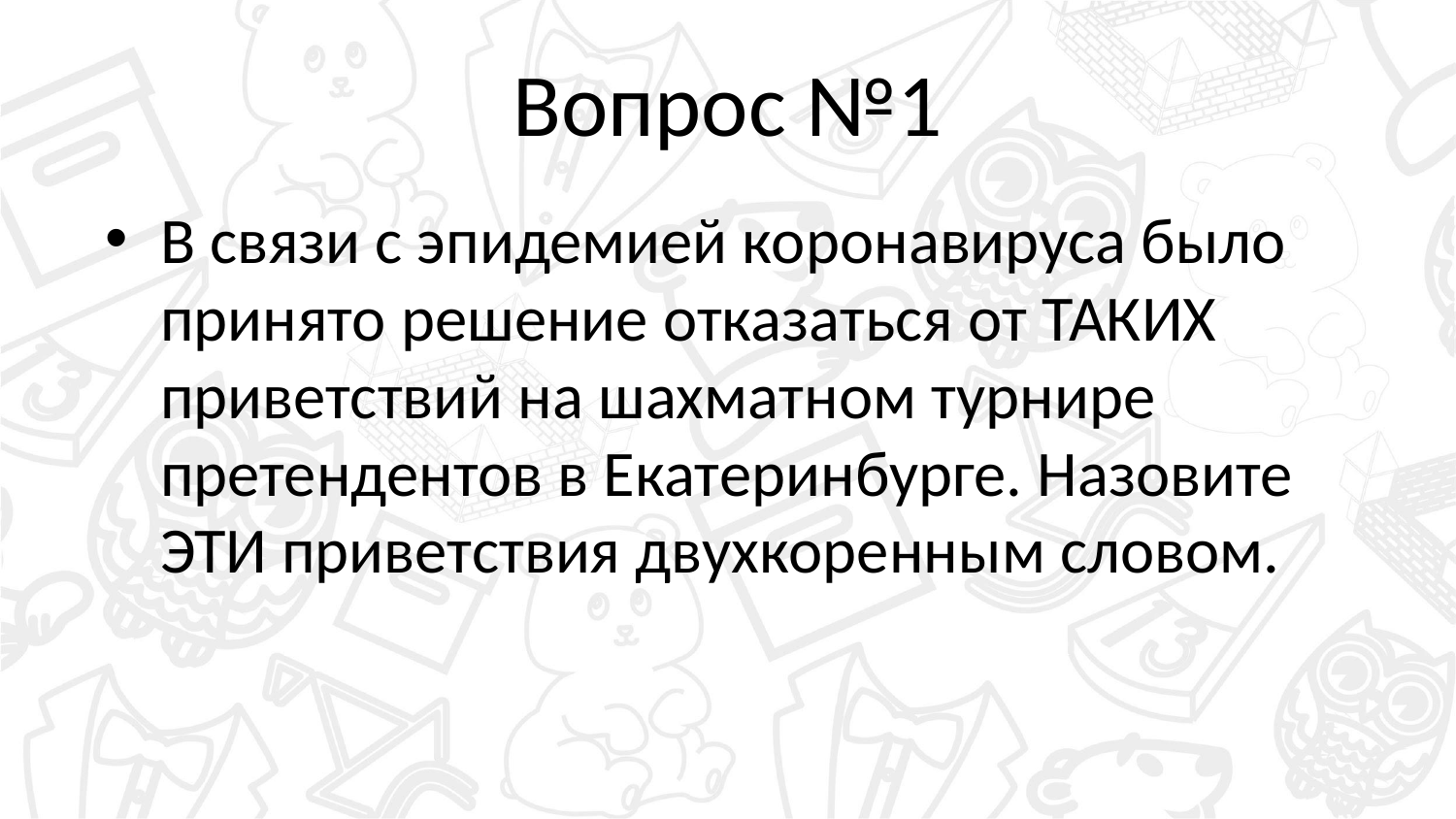

# Вопрос №1
В связи с эпидемией коронавируса было принято решение отказаться от ТАКИХ приветствий на шахматном турнире претендентов в Екатеринбурге. Назовите ЭТИ приветствия двухкоренным словом.